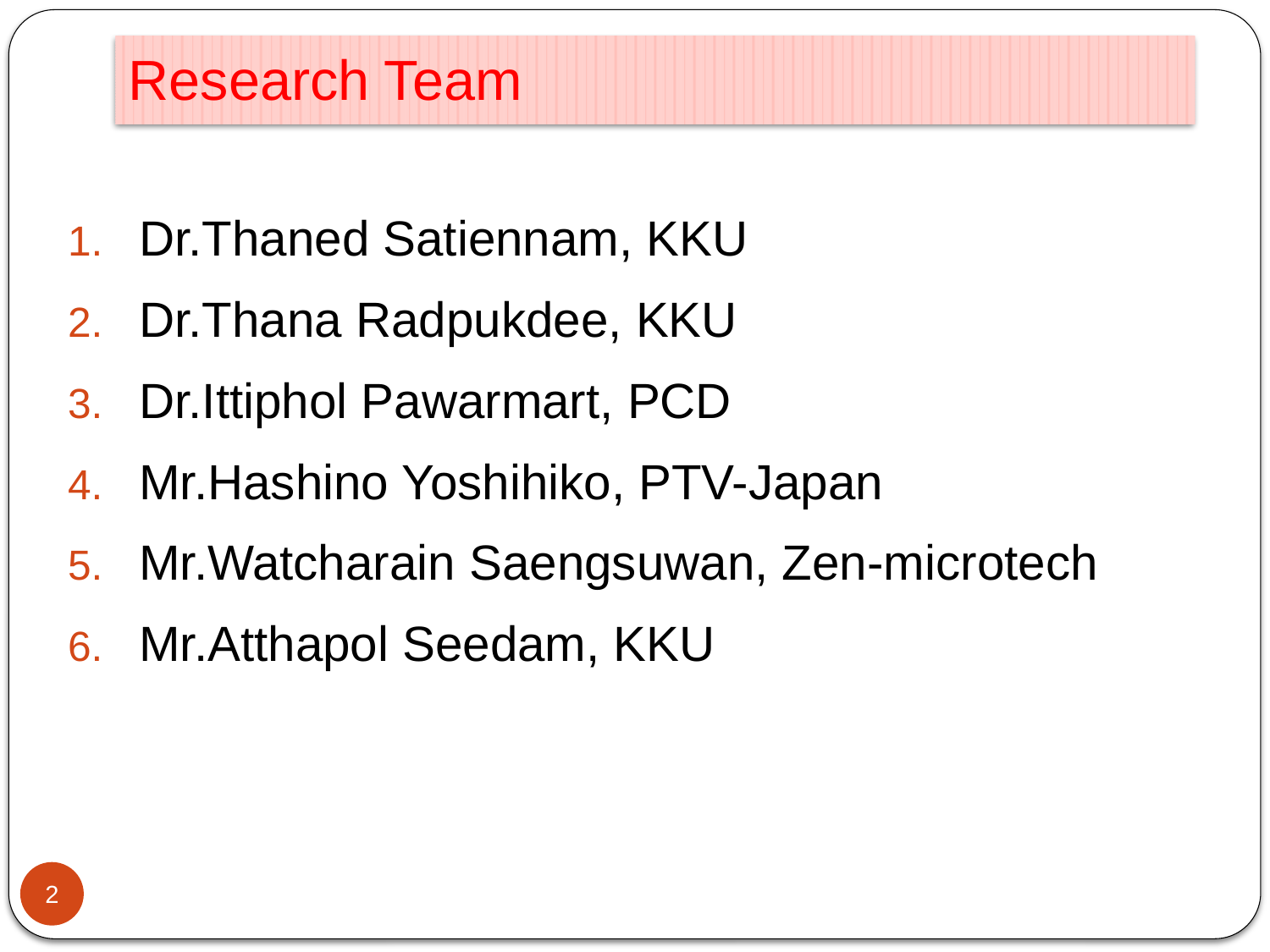

# Research Team
Dr.Thaned Satiennam, KKU
Dr.Thana Radpukdee, KKU
Dr.Ittiphol Pawarmart, PCD
Mr.Hashino Yoshihiko, PTV-Japan
Mr.Watcharain Saengsuwan, Zen-microtech
Mr.Atthapol Seedam, KKU

2